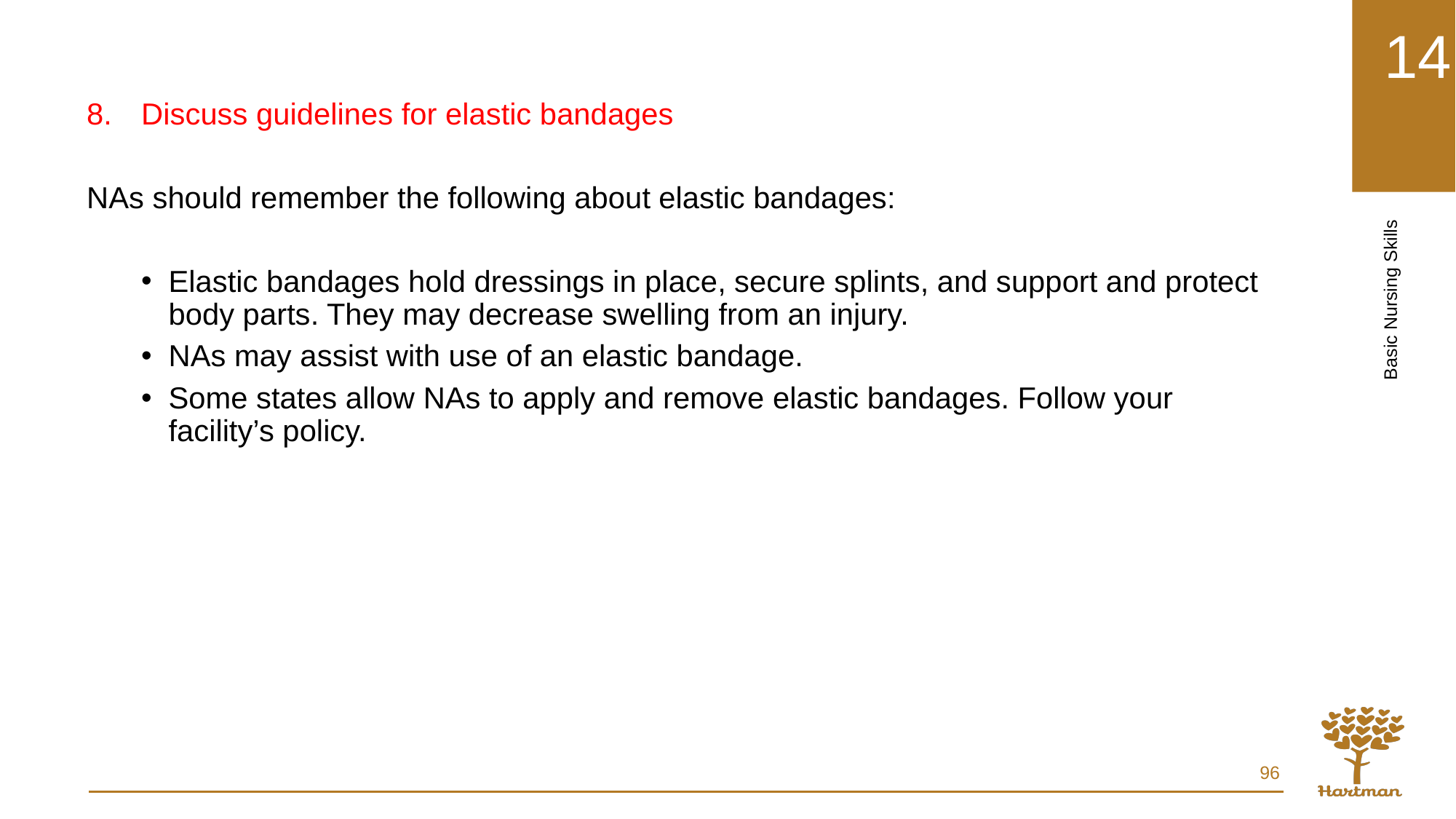

Discuss guidelines for elastic bandages

NAs should remember the following about elastic bandages:

Elastic bandages hold dressings in place, secure splints, and support and protect body parts. They may decrease swelling from an injury.
NAs may assist with use of an elastic bandage.
Some states allow NAs to apply and remove elastic bandages. Follow your facility’s policy.

96